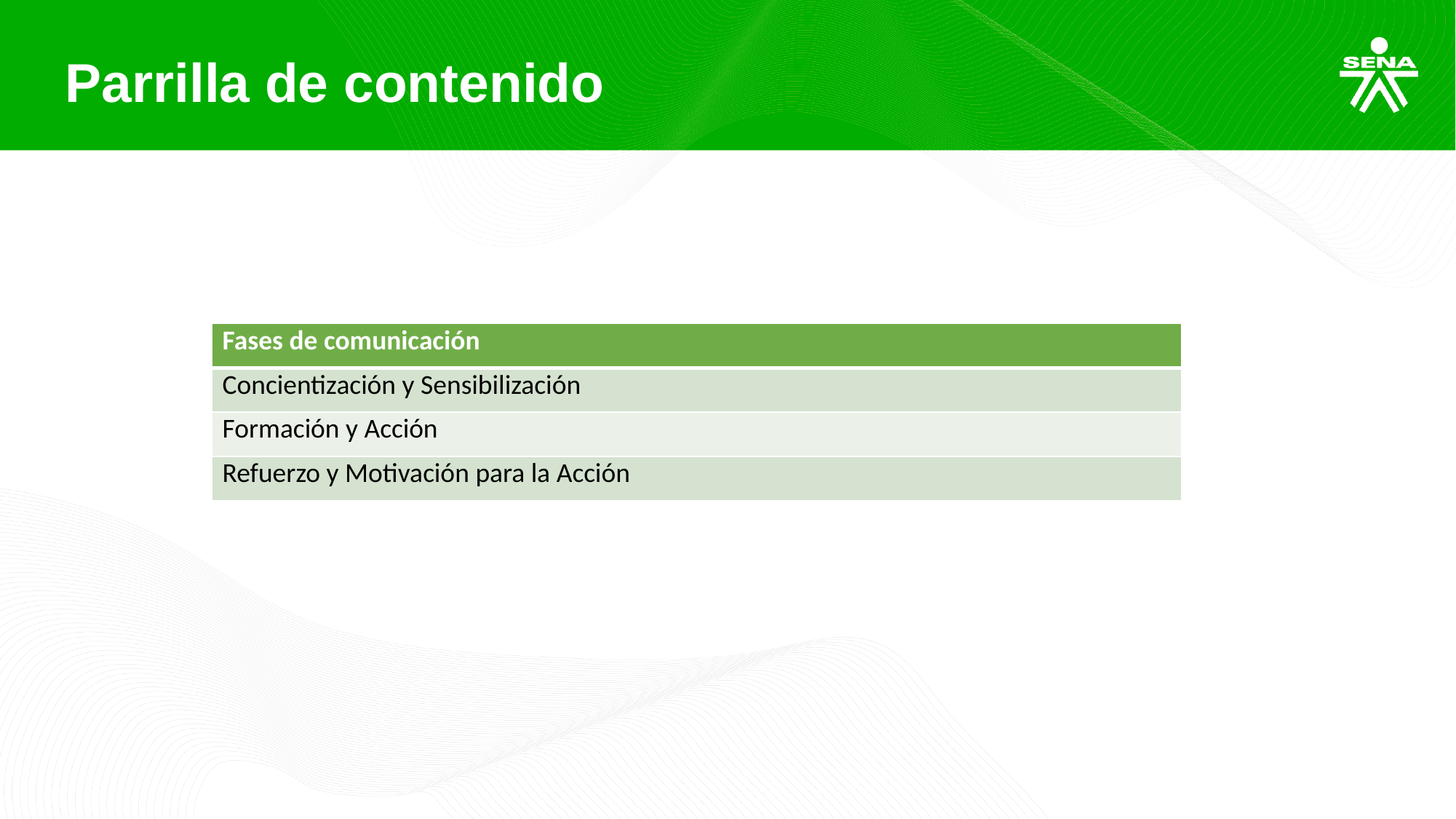

Parrilla de contenido
| Fases de comunicación |
| --- |
| Concientización y Sensibilización |
| Formación y Acción |
| Refuerzo y Motivación para la Acción |